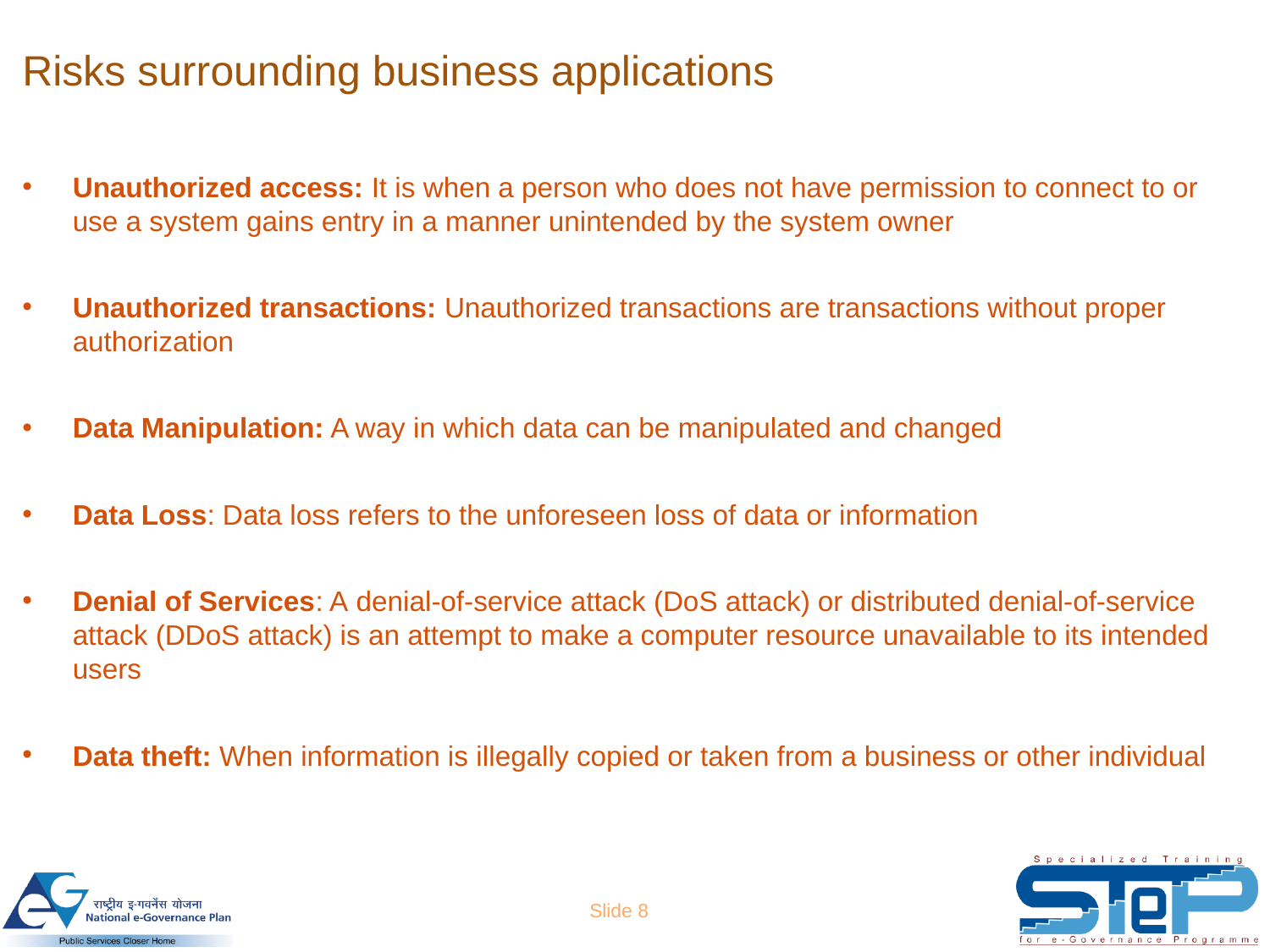

# Risks surrounding business applications
Unauthorized access: It is when a person who does not have permission to connect to or use a system gains entry in a manner unintended by the system owner
Unauthorized transactions: Unauthorized transactions are transactions without proper authorization
Data Manipulation: A way in which data can be manipulated and changed
Data Loss: Data loss refers to the unforeseen loss of data or information
Denial of Services: A denial-of-service attack (DoS attack) or distributed denial-of-service attack (DDoS attack) is an attempt to make a computer resource unavailable to its intended users
Data theft: When information is illegally copied or taken from a business or other individual